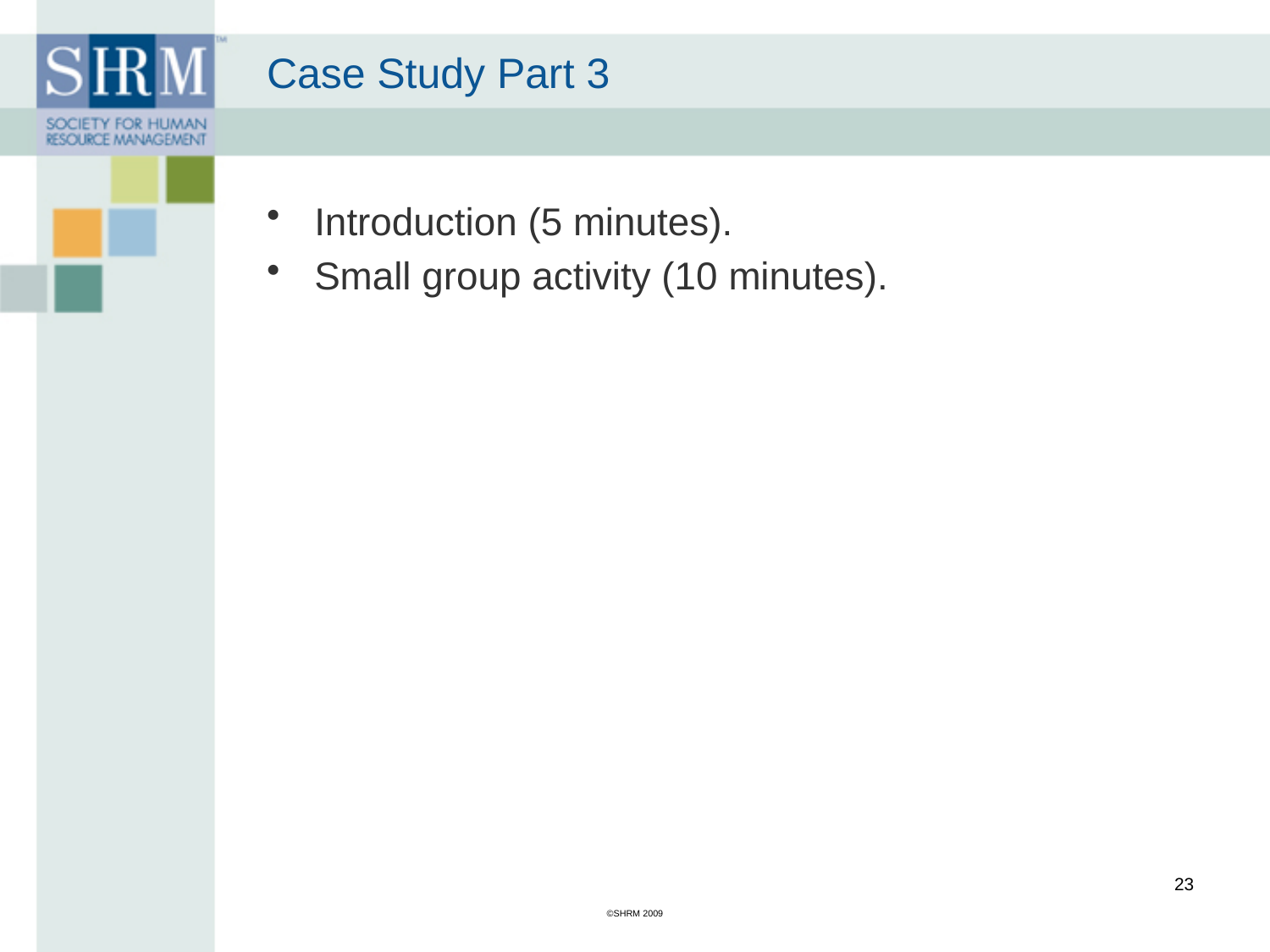

# Case Study Part 3
Introduction (5 minutes).
Small group activity (10 minutes).
23
©SHRM 2009